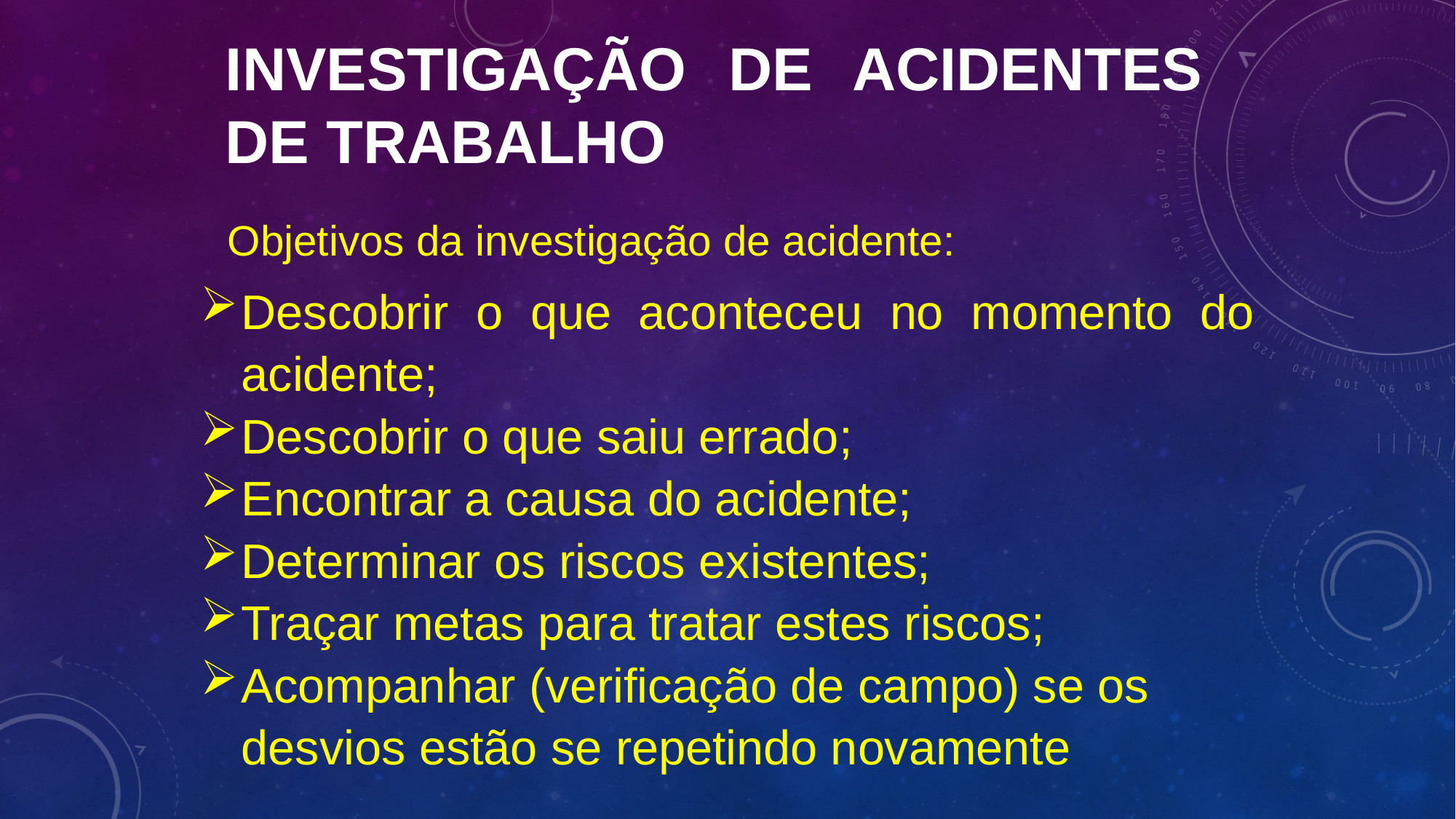

INVESTIGAÇÃO DE ACIDENTES DE TRABALHO
Objetivos da investigação de acidente:
Descobrir o que aconteceu no momento do acidente;
Descobrir o que saiu errado;
Encontrar a causa do acidente;
Determinar os riscos existentes;
Traçar metas para tratar estes riscos;
Acompanhar (verificação de campo) se os desvios estão se repetindo novamente